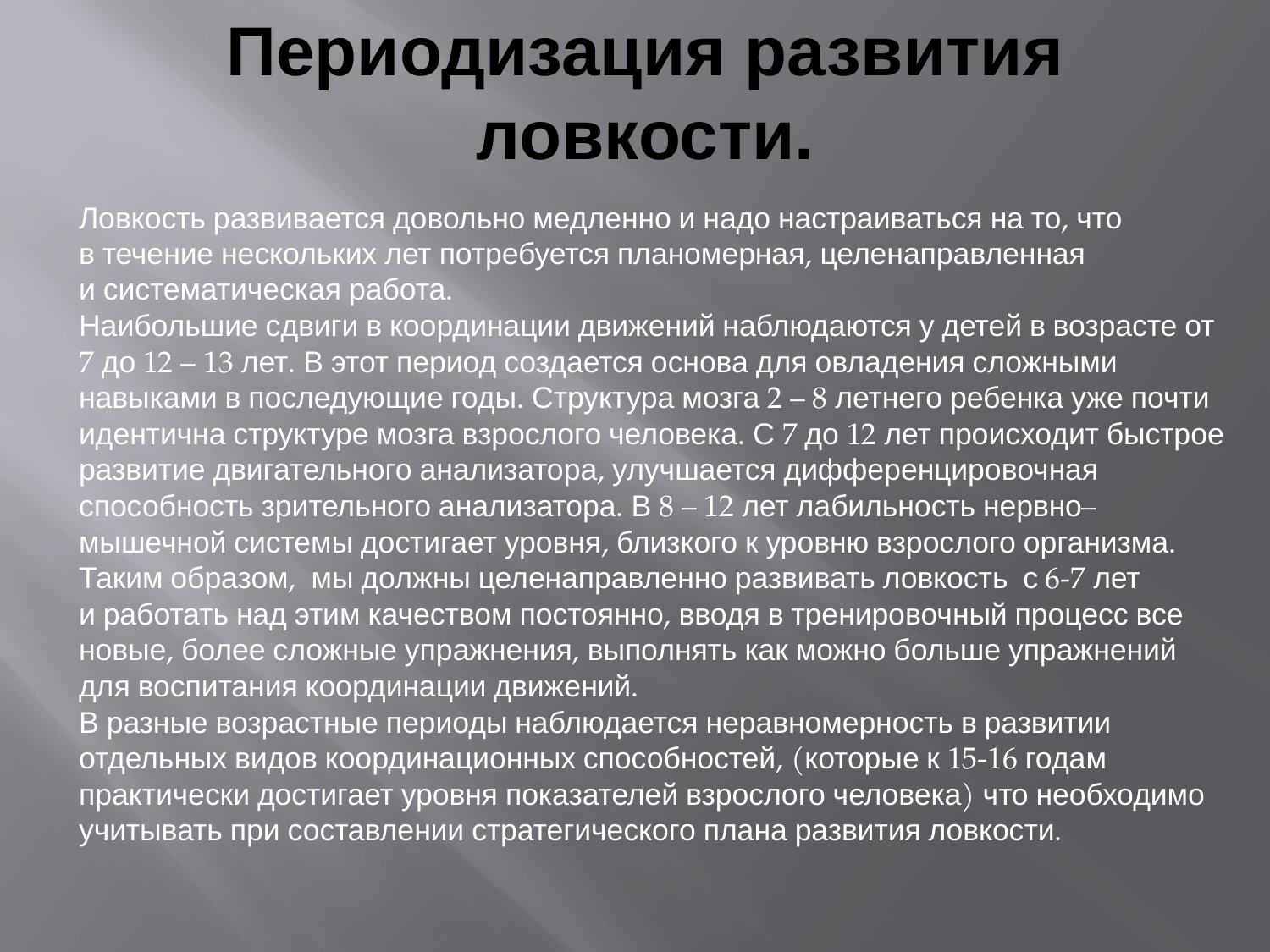

# Периодизация развития ловкости.
Ловкость развивается довольно медленно и надо настраиваться на то, что в течение нескольких лет потребуется планомерная, целенаправленная и систематическая работа.
Наибольшие сдвиги в координации движений наблюдаются у детей в возрасте от 7 до 12 – 13 лет. В этот период создается основа для овладения сложными навыками в последующие годы. Структура мозга 2 – 8 летнего ребенка уже почти идентична структуре мозга взрослого человека. С 7 до 12 лет происходит быстрое развитие двигательного анализатора, улучшается дифференцировочная способность зрительного анализатора. В 8 – 12 лет лабильность нервно–мышечной системы достигает уровня, близкого к уровню взрослого организма.
Таким образом,  мы должны целенаправленно развивать ловкость  с 6-7 лет и работать над этим качеством постоянно, вводя в тренировочный процесс все новые, более сложные упражнения, выполнять как можно больше упражнений для воспитания координации движений.
В разные возрастные периоды наблюдается неравномерность в развитии отдельных видов координационных способностей, (которые к 15-16 годам практически достигает уровня показателей взрослого человека) что необходимо учитывать при составлении стратегического плана развития ловкости.